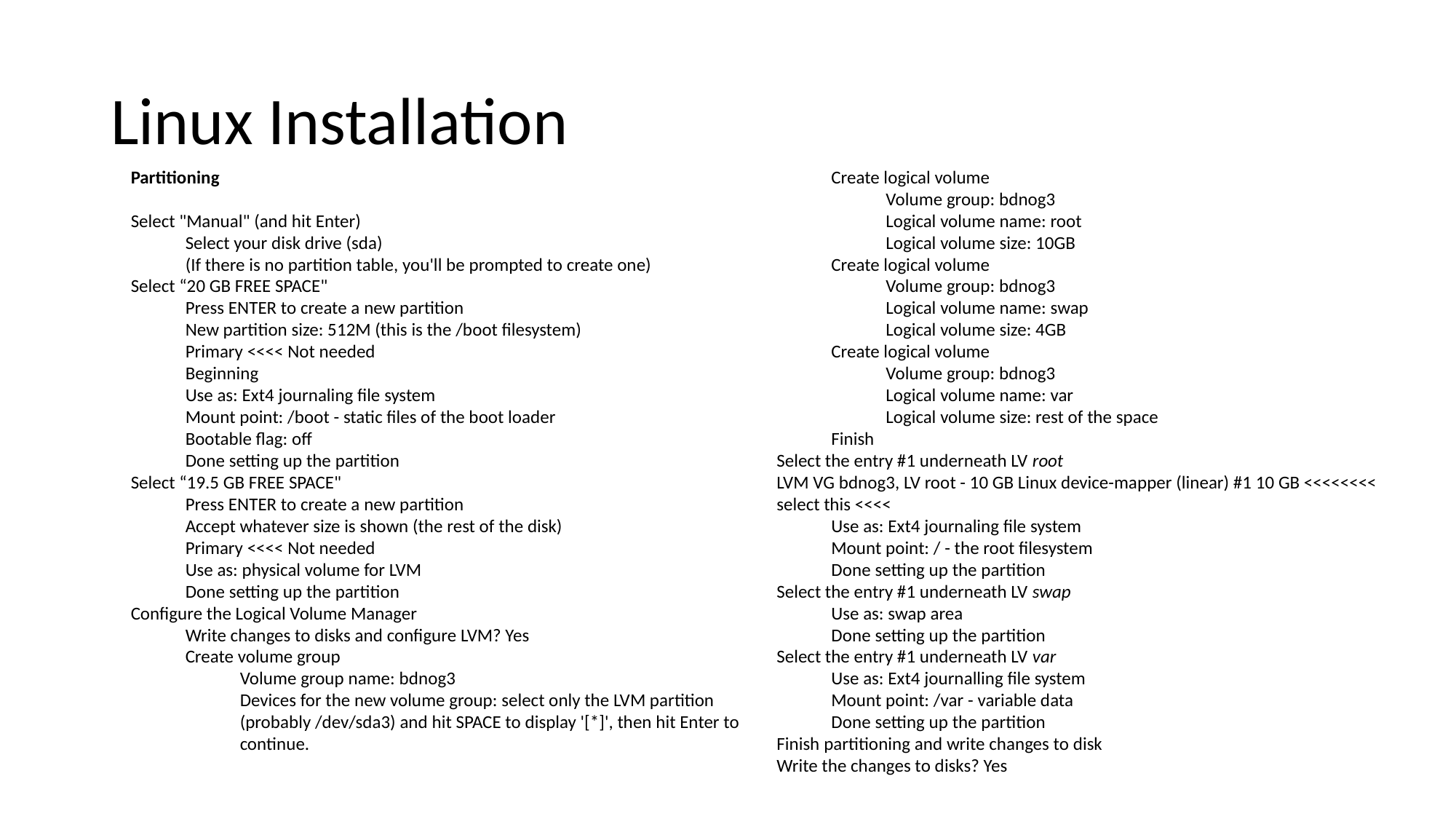

# Linux Installation
Partitioning

Select "Manual" (and hit Enter)
Select your disk drive (sda)
(If there is no partition table, you'll be prompted to create one)
Select “20 GB FREE SPACE"
Press ENTER to create a new partition
New partition size: 512M (this is the /boot filesystem)
Primary <<<< Not needed
Beginning
Use as: Ext4 journaling file system
Mount point: /boot - static files of the boot loader
Bootable flag: off
Done setting up the partition
Select “19.5 GB FREE SPACE"
Press ENTER to create a new partition
Accept whatever size is shown (the rest of the disk)
Primary <<<< Not needed
Use as: physical volume for LVM
Done setting up the partition
Configure the Logical Volume Manager
Write changes to disks and configure LVM? Yes
Create volume group
Volume group name: bdnog3
Devices for the new volume group: select only the LVM partition (probably /dev/sda3) and hit SPACE to display '[*]', then hit Enter to continue.

Create logical volume
Volume group: bdnog3
Logical volume name: root
Logical volume size: 10GB
Create logical volume
Volume group: bdnog3
Logical volume name: swap
Logical volume size: 4GB
Create logical volume
Volume group: bdnog3
Logical volume name: var
Logical volume size: rest of the space
Finish
Select the entry #1 underneath LV root
LVM VG bdnog3, LV root - 10 GB Linux device-mapper (linear) #1 10 GB <<<<<<<< select this <<<<
Use as: Ext4 journaling file system
Mount point: / - the root filesystem
Done setting up the partition
Select the entry #1 underneath LV swap
Use as: swap area
Done setting up the partition
Select the entry #1 underneath LV var
Use as: Ext4 journalling file system
Mount point: /var - variable data
Done setting up the partition
Finish partitioning and write changes to disk
Write the changes to disks? Yes